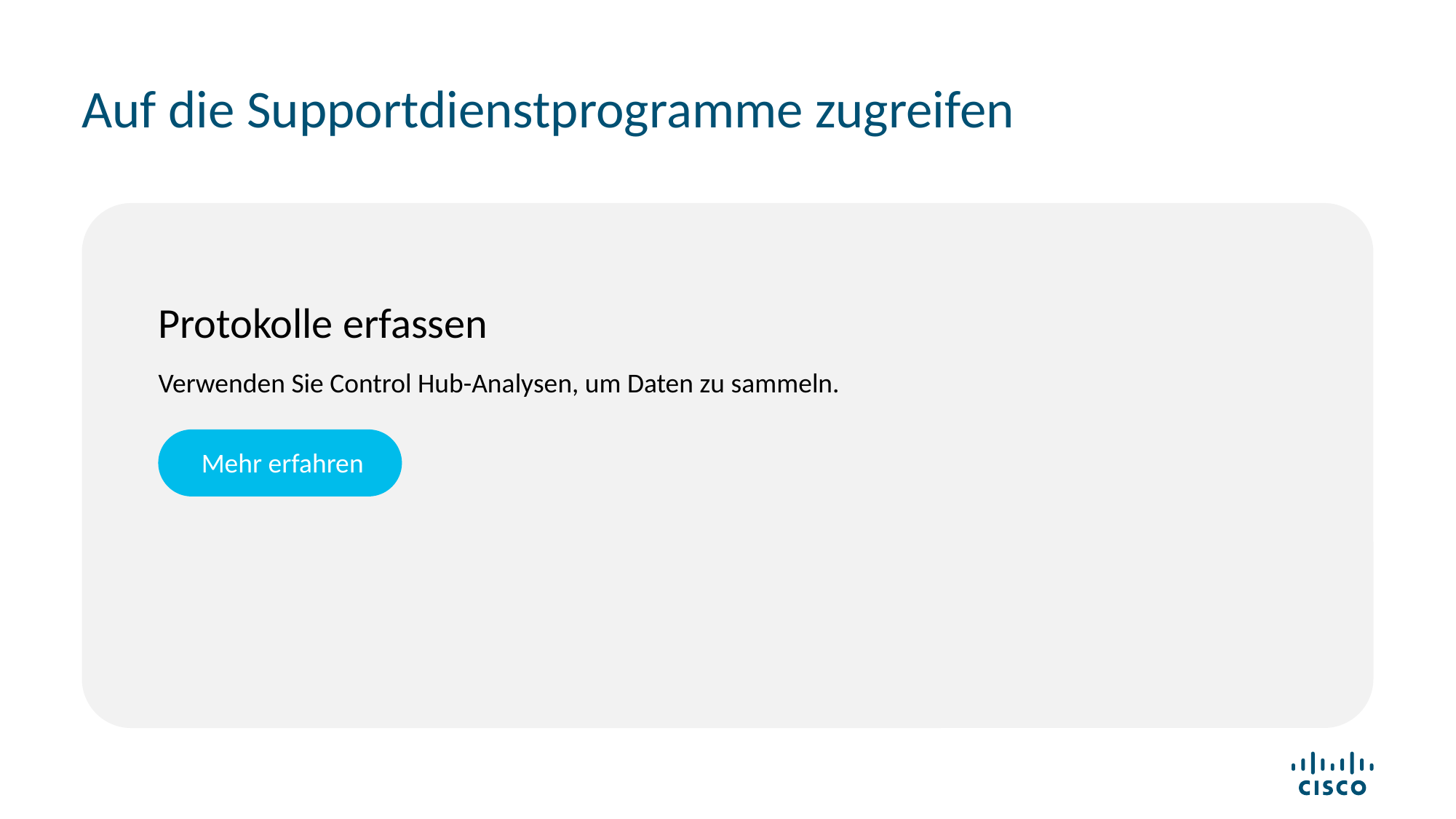

# Auf die Supportdienstprogramme zugreifen

Protokolle erfassen
Verwenden Sie Control Hub-Analysen, um Daten zu sammeln.

Mehr erfahren